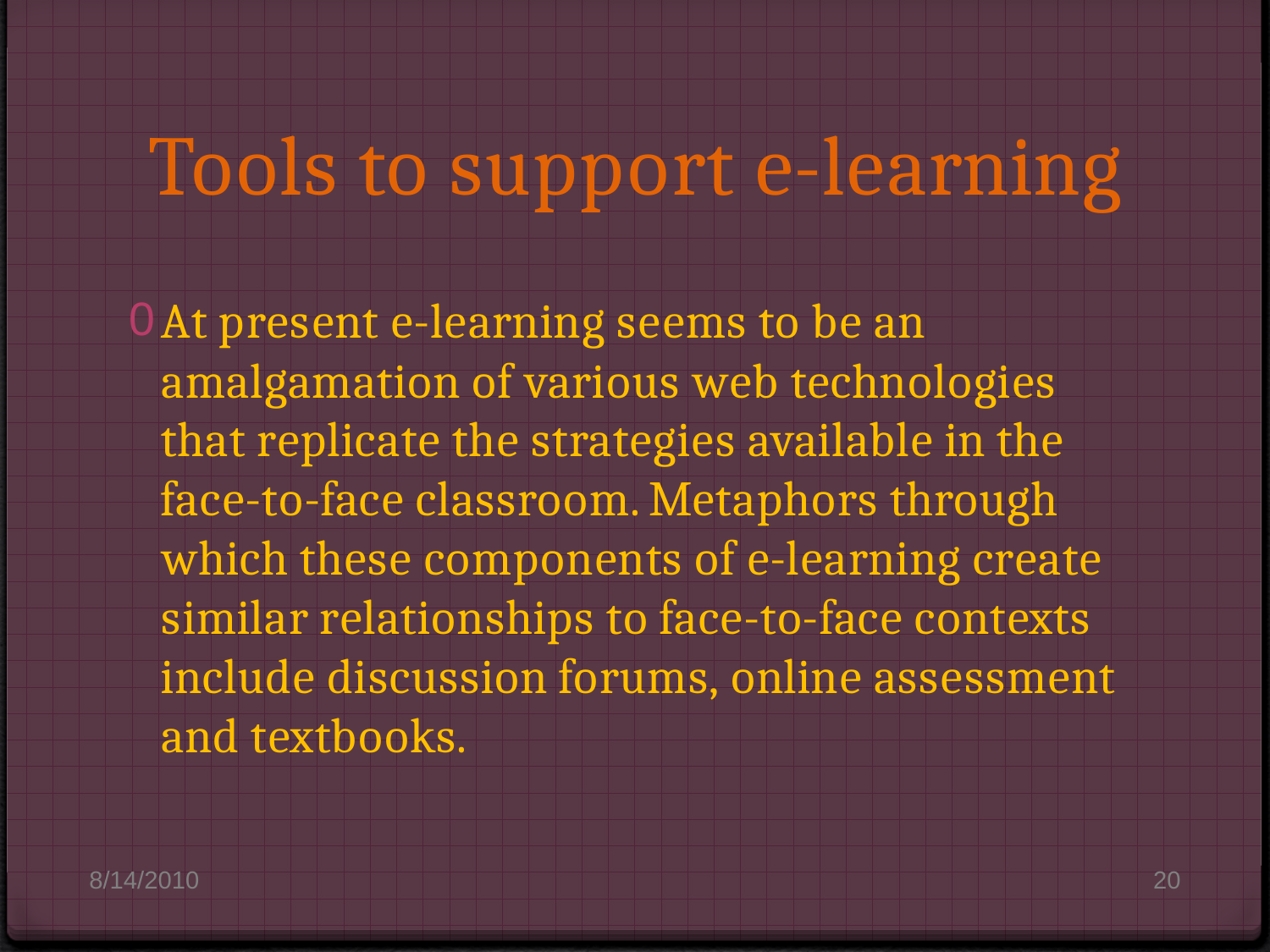

# Tools to support e-learning
At present e-learning seems to be an amalgamation of various web technologies that replicate the strategies available in the face-to-face classroom. Metaphors through which these components of e-learning create similar relationships to face-to-face contexts include discussion forums, online assessment and textbooks.
8/14/2010

20